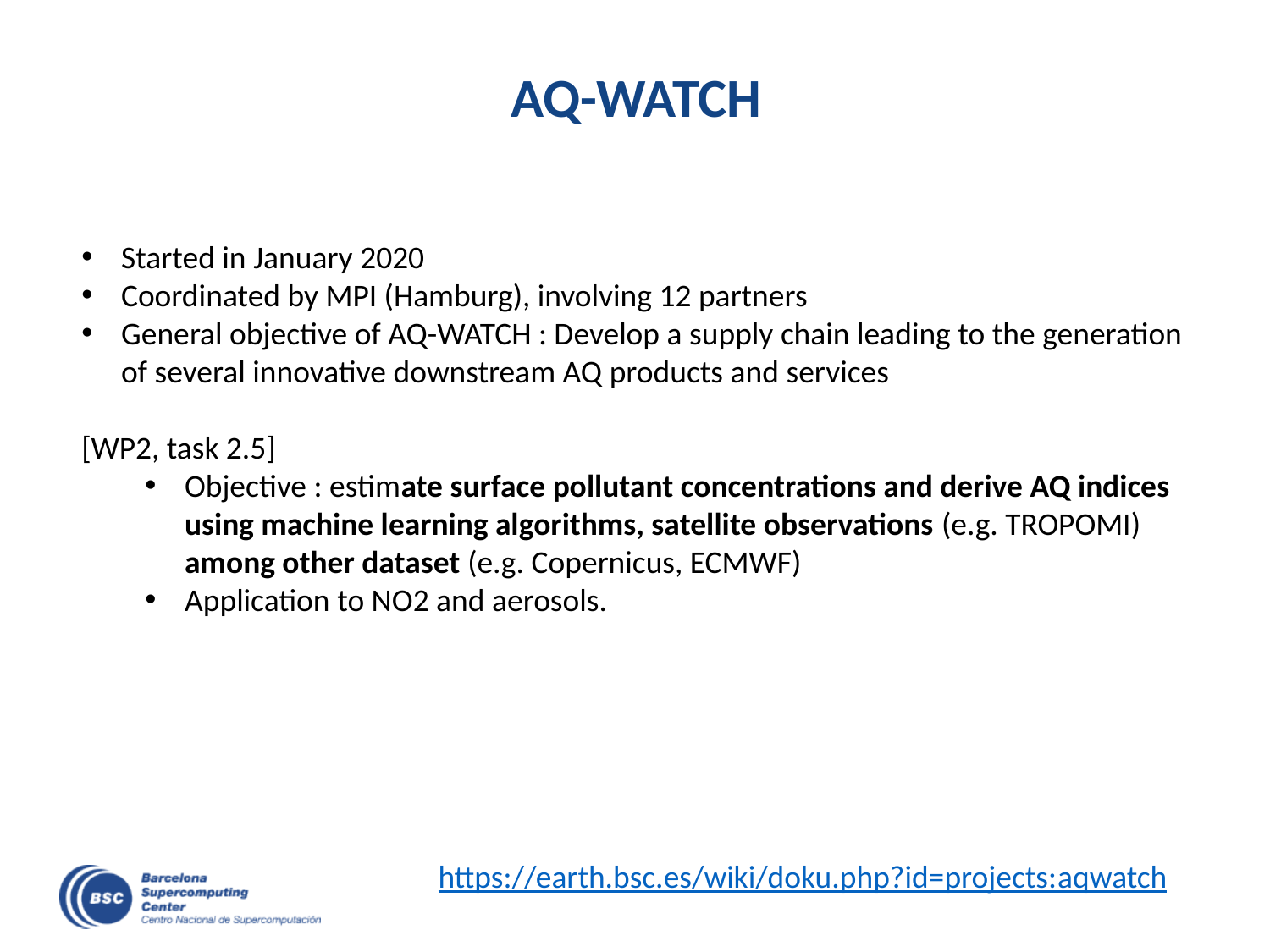

# AQ-WATCH
Started in January 2020
Coordinated by MPI (Hamburg), involving 12 partners
General objective of AQ-WATCH : Develop a supply chain leading to the generation of several innovative downstream AQ products and services

[WP2, task 2.5]
Objective : estimate surface pollutant concentrations and derive AQ indices using machine learning algorithms, satellite observations (e.g. TROPOMI) among other dataset (e.g. Copernicus, ECMWF)
Application to NO2 and aerosols.

https://earth.bsc.es/wiki/doku.php?id=projects:aqwatch